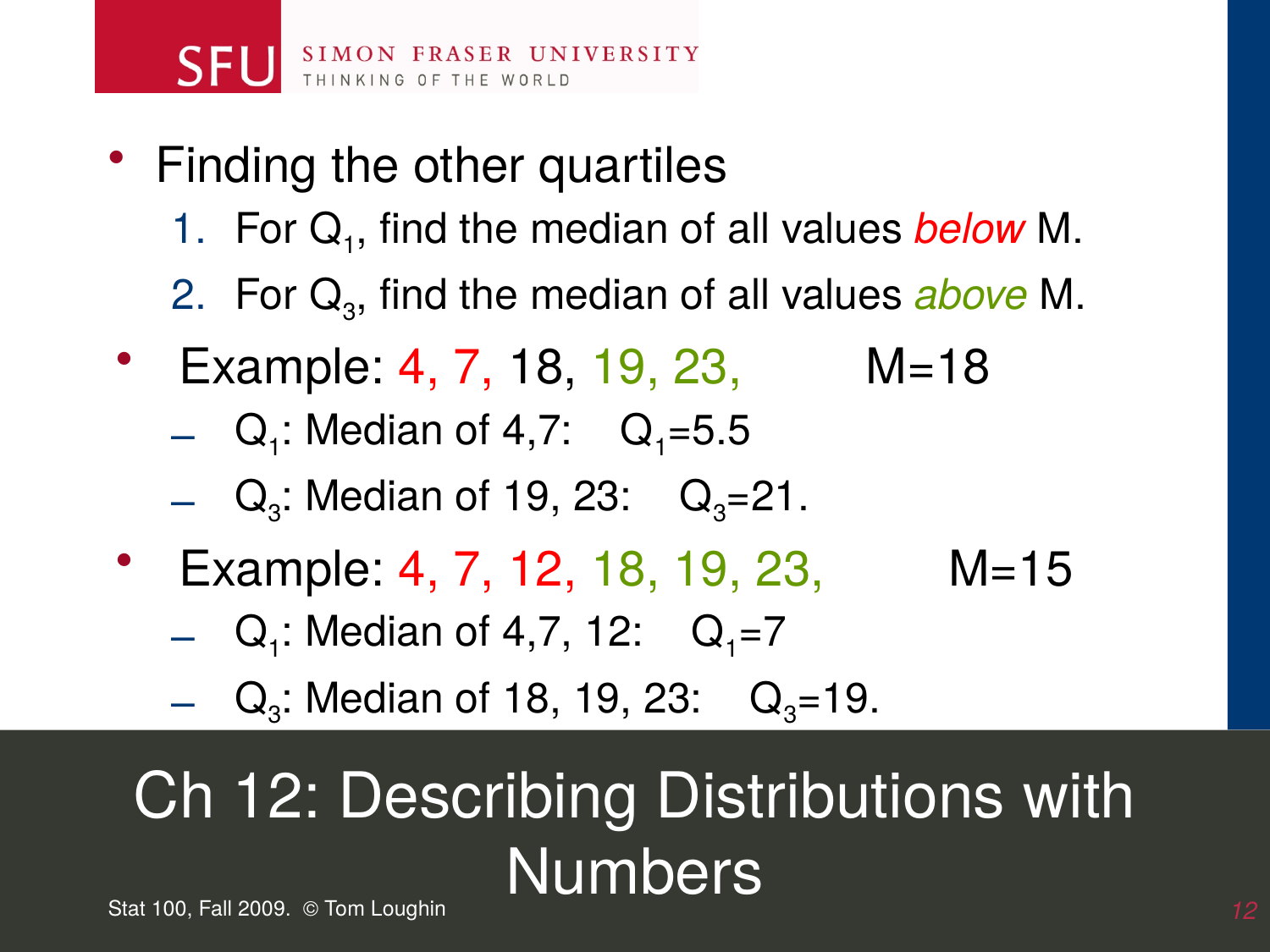

Finding the other quartiles
For Q1, find the median of all values below M.
For Q3, find the median of all values above M.
Example: 4, 7, 18, 19, 23,         M=18
Q1: Median of 4,7:    Q1=5.5
Q3: Median of 19, 23:    Q3=21.
Example: 4, 7, 12, 18, 19, 23,         M=15
Q1: Median of 4,7, 12:    Q1=7
Q3: Median of 18, 19, 23:    Q3=19.

# Ch 12: Describing Distributions with Numbers
Stat 100, Fall 2009.  © Tom Loughin
12